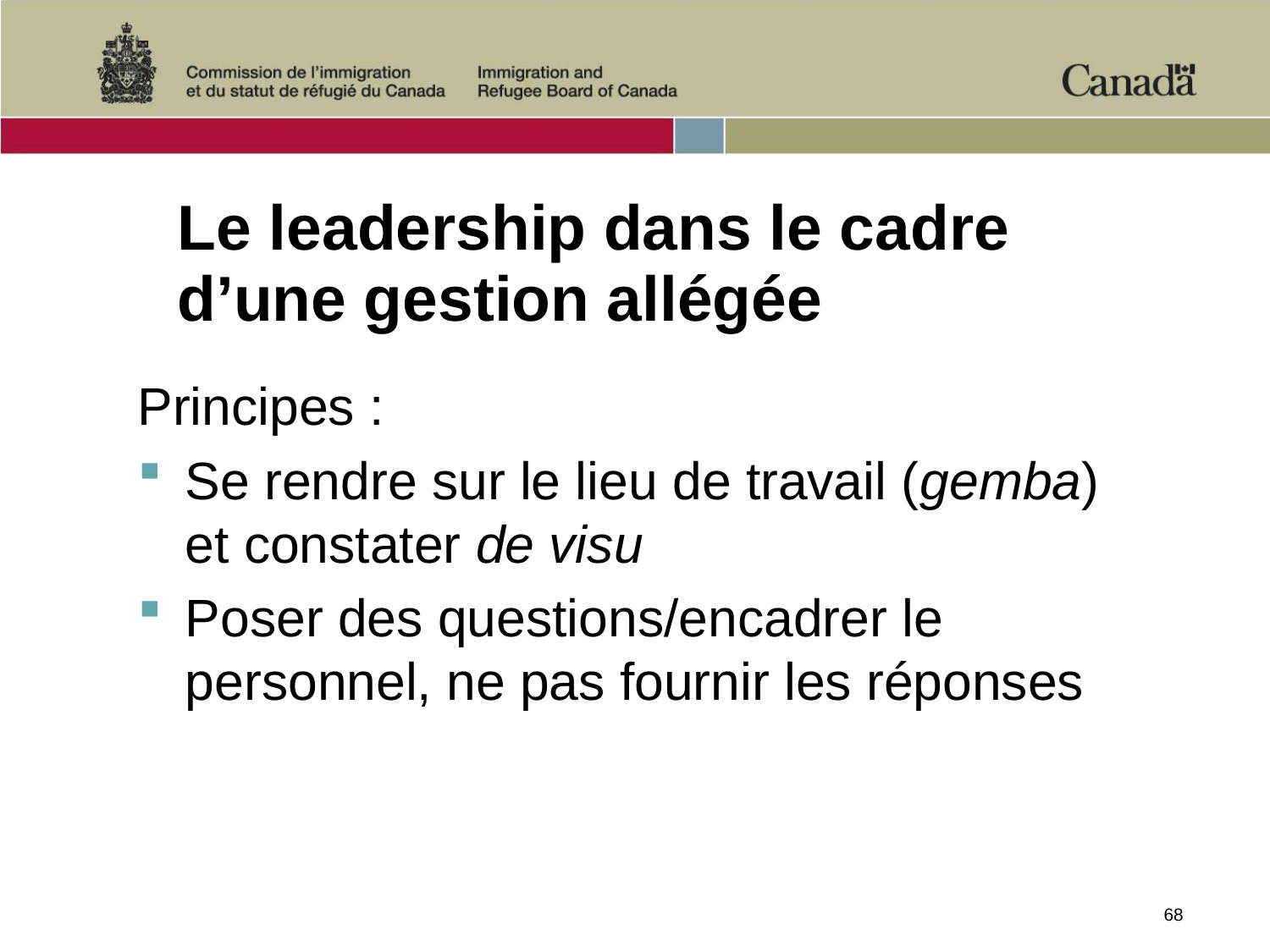

# Le leadership dans le cadre d’une gestion allégée
Principes :
Se rendre sur le lieu de travail (gemba) et constater de visu
Poser des questions/encadrer le personnel, ne pas fournir les réponses

68